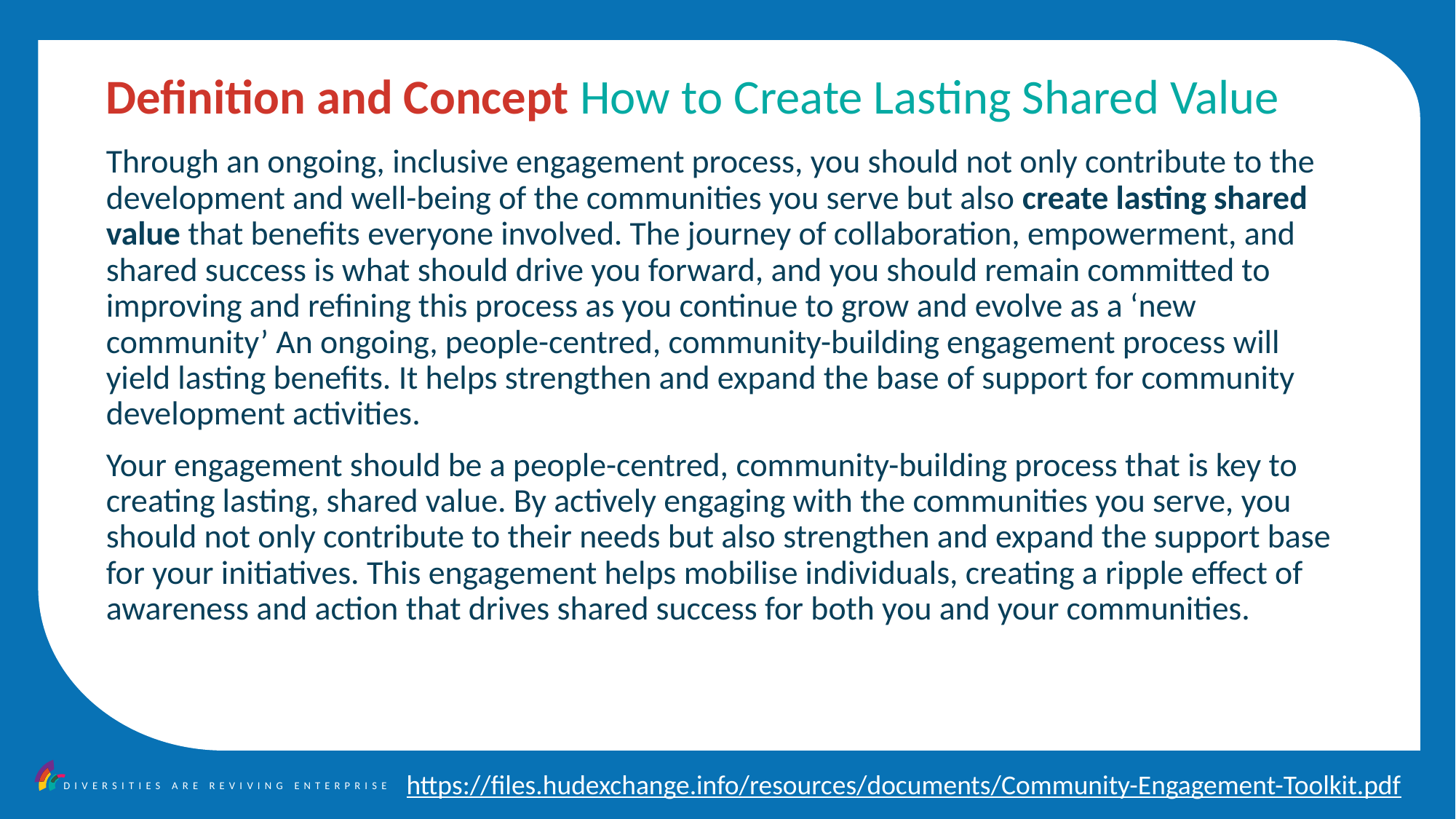

Definition and Concept How to Create Lasting Shared Value
Through an ongoing, inclusive engagement process, you should not only contribute to the development and well-being of the communities you serve but also create lasting shared value that benefits everyone involved. The journey of collaboration, empowerment, and shared success is what should drive you forward, and you should remain committed to improving and refining this process as you continue to grow and evolve as a ‘new community’ An ongoing, people-centred, community-building engagement process will yield lasting benefits. It helps strengthen and expand the base of support for community development activities.
Your engagement should be a people-centred, community-building process that is key to creating lasting, shared value. By actively engaging with the communities you serve, you should not only contribute to their needs but also strengthen and expand the support base for your initiatives. This engagement helps mobilise individuals, creating a ripple effect of awareness and action that drives shared success for both you and your communities.

https://files.hudexchange.info/resources/documents/Community-Engagement-Toolkit.pdf